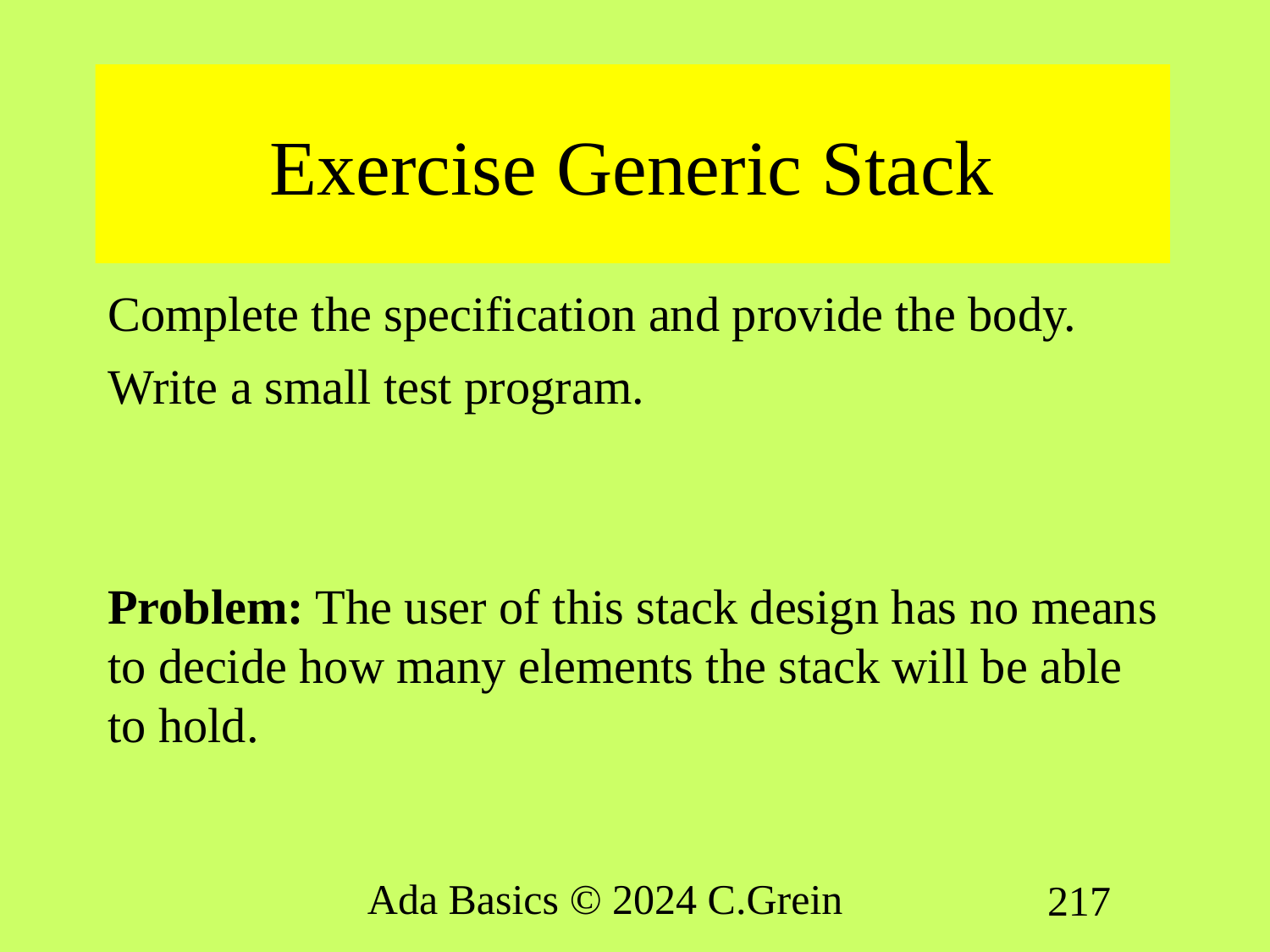

# Exercise Generic Stack
Complete the specification and provide the body.
Write a small test program.

Problem: The user of this stack design has no means to decide how many elements the stack will be able to hold.
Ada Basics © 2024 C.Grein
217